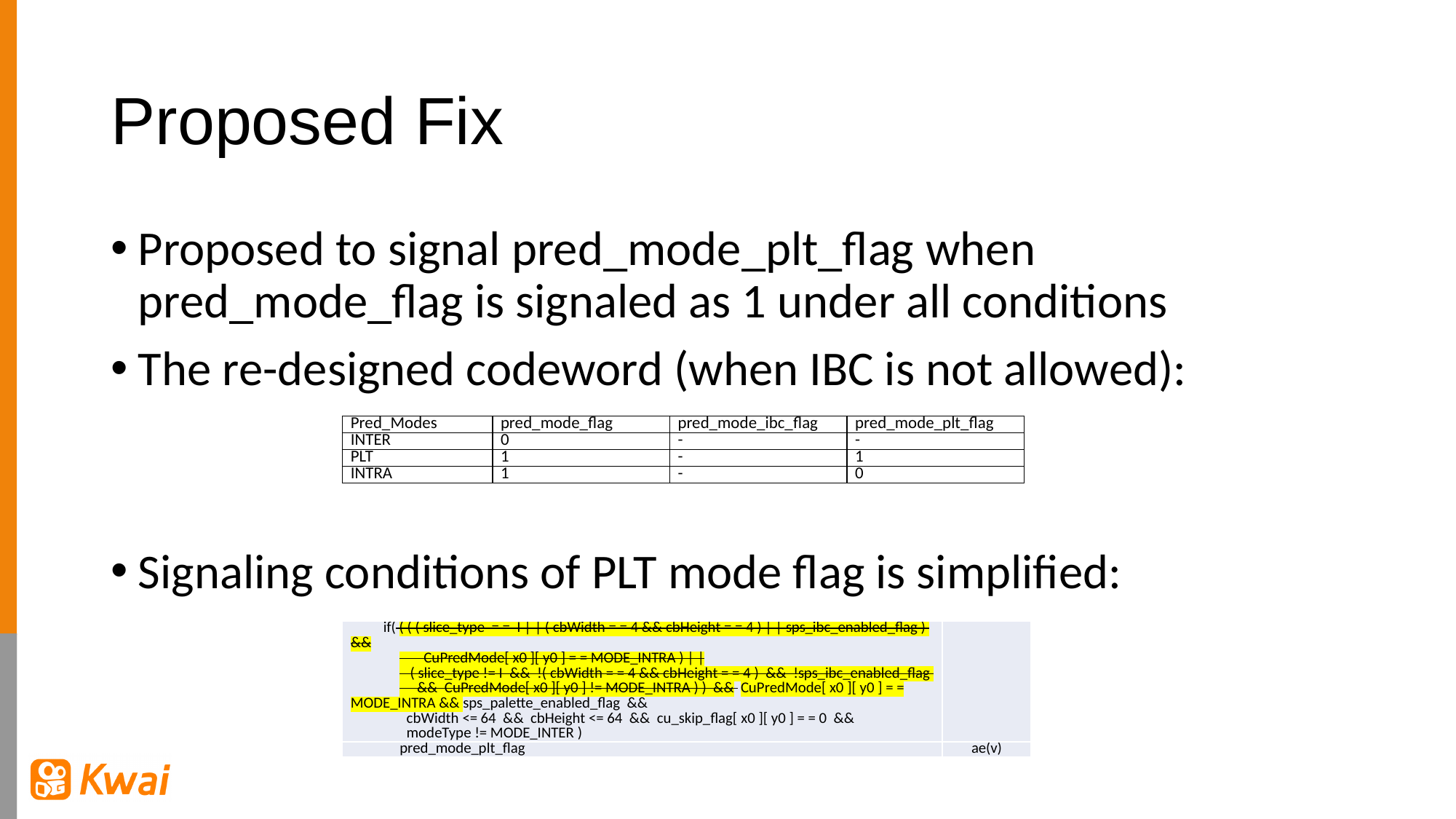

# Proposed Fix
Proposed to signal pred_mode_plt_flag when pred_mode_flag is signaled as 1 under all conditions
The re-designed codeword (when IBC is not allowed):

Signaling conditions of PLT mode flag is simplified:
| Pred\_Modes | pred\_mode\_flag | pred\_mode\_ibc\_flag | pred\_mode\_plt\_flag |
| --- | --- | --- | --- |
| INTER | 0 | - | - |
| PLT | 1 | - | 1 |
| INTRA | 1 | - | 0 |
| if( ( ( ( slice\_type = = I | | ( cbWidth = = 4 && cbHeight = = 4 ) | | sps\_ibc\_enabled\_flag ) && CuPredMode[ x0 ][ y0 ] = = MODE\_INTRA ) | | ( slice\_type != I && !( cbWidth = = 4 && cbHeight = = 4 ) && !sps\_ibc\_enabled\_flag && CuPredMode[ x0 ][ y0 ] != MODE\_INTRA ) ) && CuPredMode[ x0 ][ y0 ] = = MODE\_INTRA && sps\_palette\_enabled\_flag && cbWidth <= 64 && cbHeight <= 64 && cu\_skip\_flag[ x0 ][ y0 ] = = 0 && modeType != MODE\_INTER ) |  |
| --- | --- |
| pred\_mode\_plt\_flag | ae(v) |